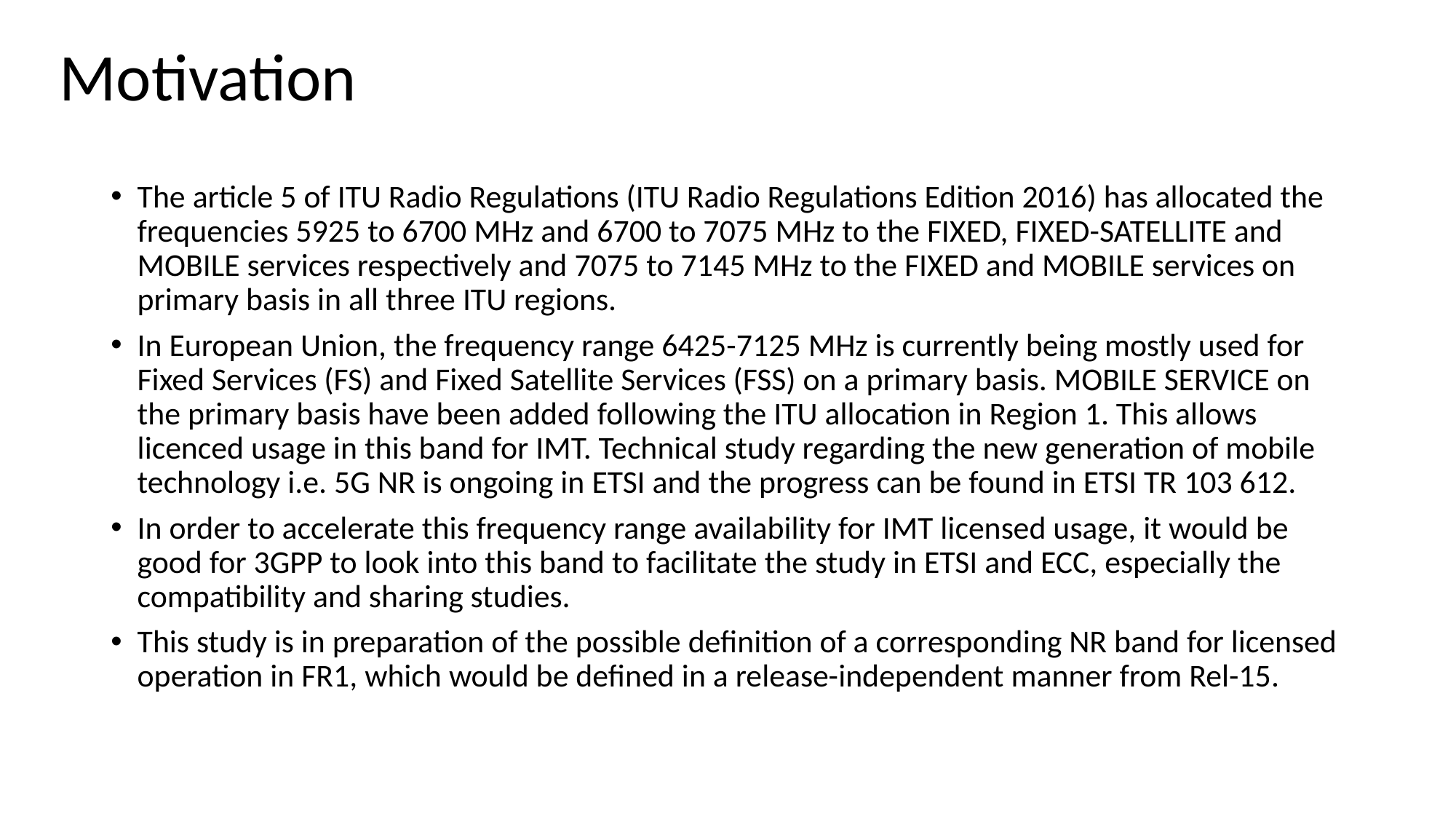

# Motivation
The article 5 of ITU Radio Regulations (ITU Radio Regulations Edition 2016) has allocated the frequencies 5925 to 6700 MHz and 6700 to 7075 MHz to the FIXED, FIXED-SATELLITE and MOBILE services respectively and 7075 to 7145 MHz to the FIXED and MOBILE services on primary basis in all three ITU regions.
In European Union, the frequency range 6425-7125 MHz is currently being mostly used for Fixed Services (FS) and Fixed Satellite Services (FSS) on a primary basis. MOBILE SERVICE on the primary basis have been added following the ITU allocation in Region 1. This allows licenced usage in this band for IMT. Technical study regarding the new generation of mobile technology i.e. 5G NR is ongoing in ETSI and the progress can be found in ETSI TR 103 612.
In order to accelerate this frequency range availability for IMT licensed usage, it would be good for 3GPP to look into this band to facilitate the study in ETSI and ECC, especially the compatibility and sharing studies.
This study is in preparation of the possible definition of a corresponding NR band for licensed operation in FR1, which would be defined in a release-independent manner from Rel-15.